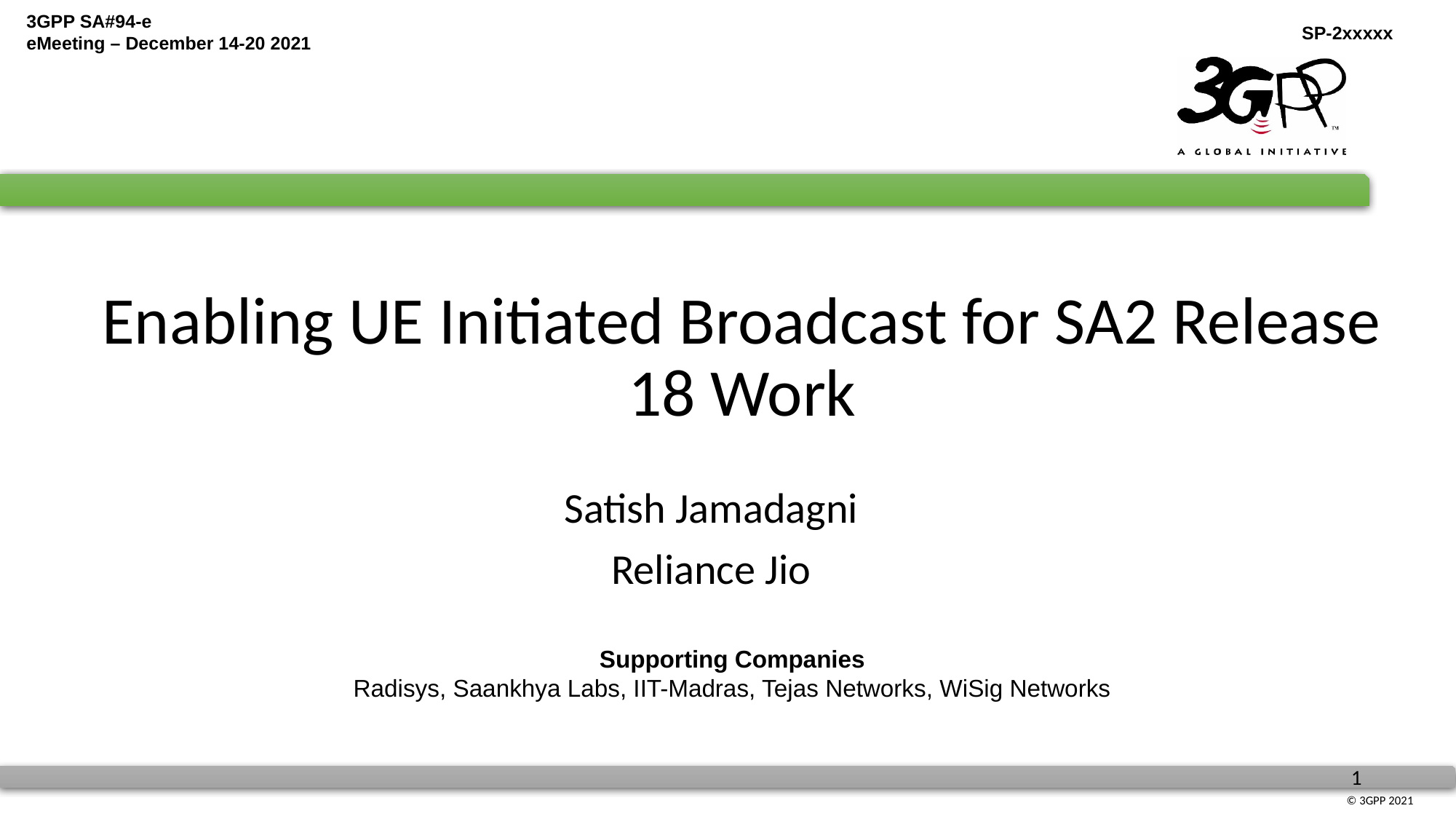

# Enabling UE Initiated Broadcast for SA2 Release 18 Work
Satish Jamadagni
Reliance Jio

Supporting Companies
Radisys, Saankhya Labs, IIT-Madras, Tejas Networks, WiSig Networks